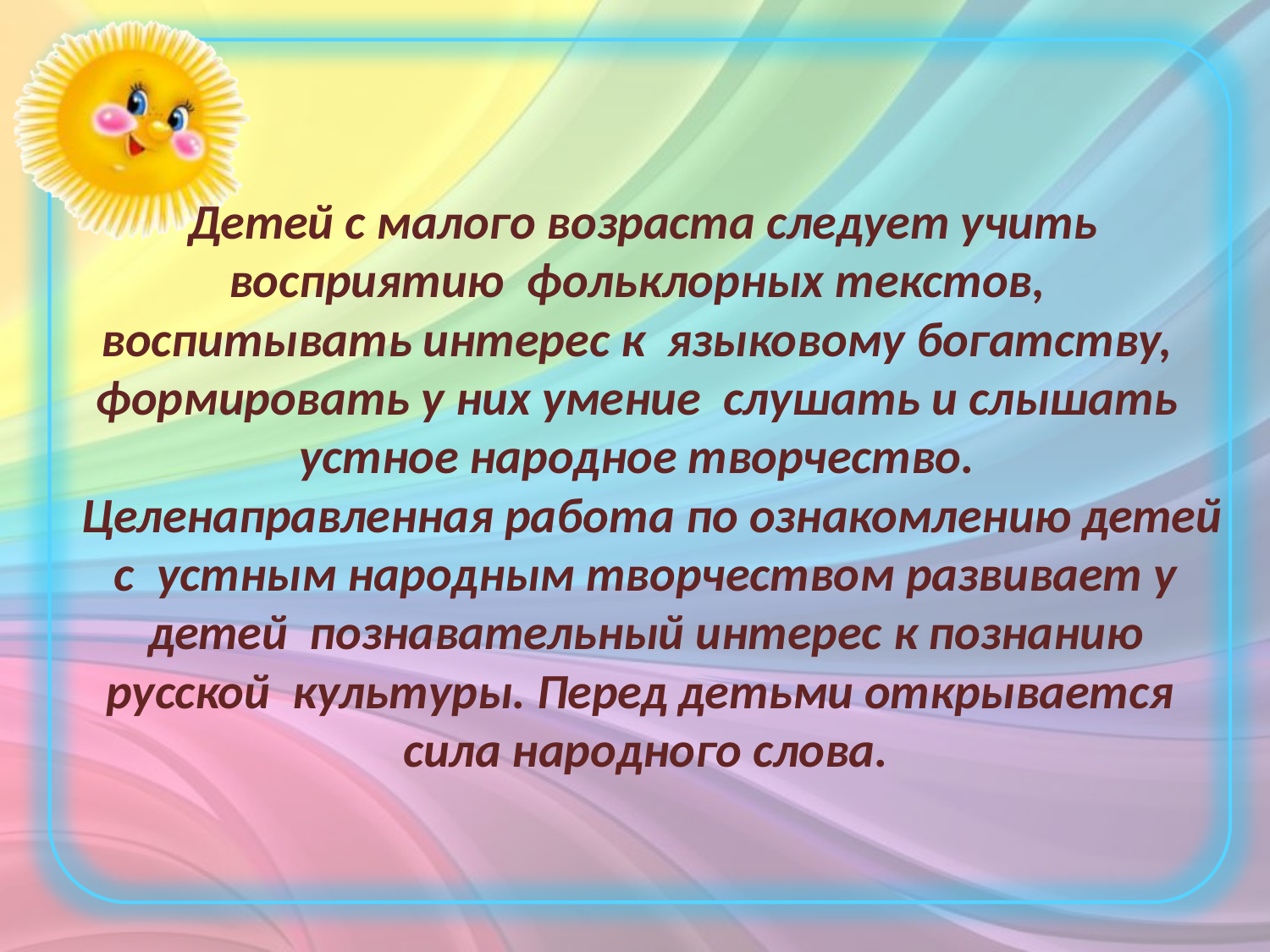

Детей с малого возраста следует учить восприятию  фольклорных текстов, воспитывать интерес к  языковому богатству, формировать у них умение  слушать и слышать устное народное творчество.
Целенаправленная работа по ознакомлению детей с  устным народным творчеством развивает у детей  познавательный интерес к познанию русской  культуры. Перед детьми открывается  сила народного слова.